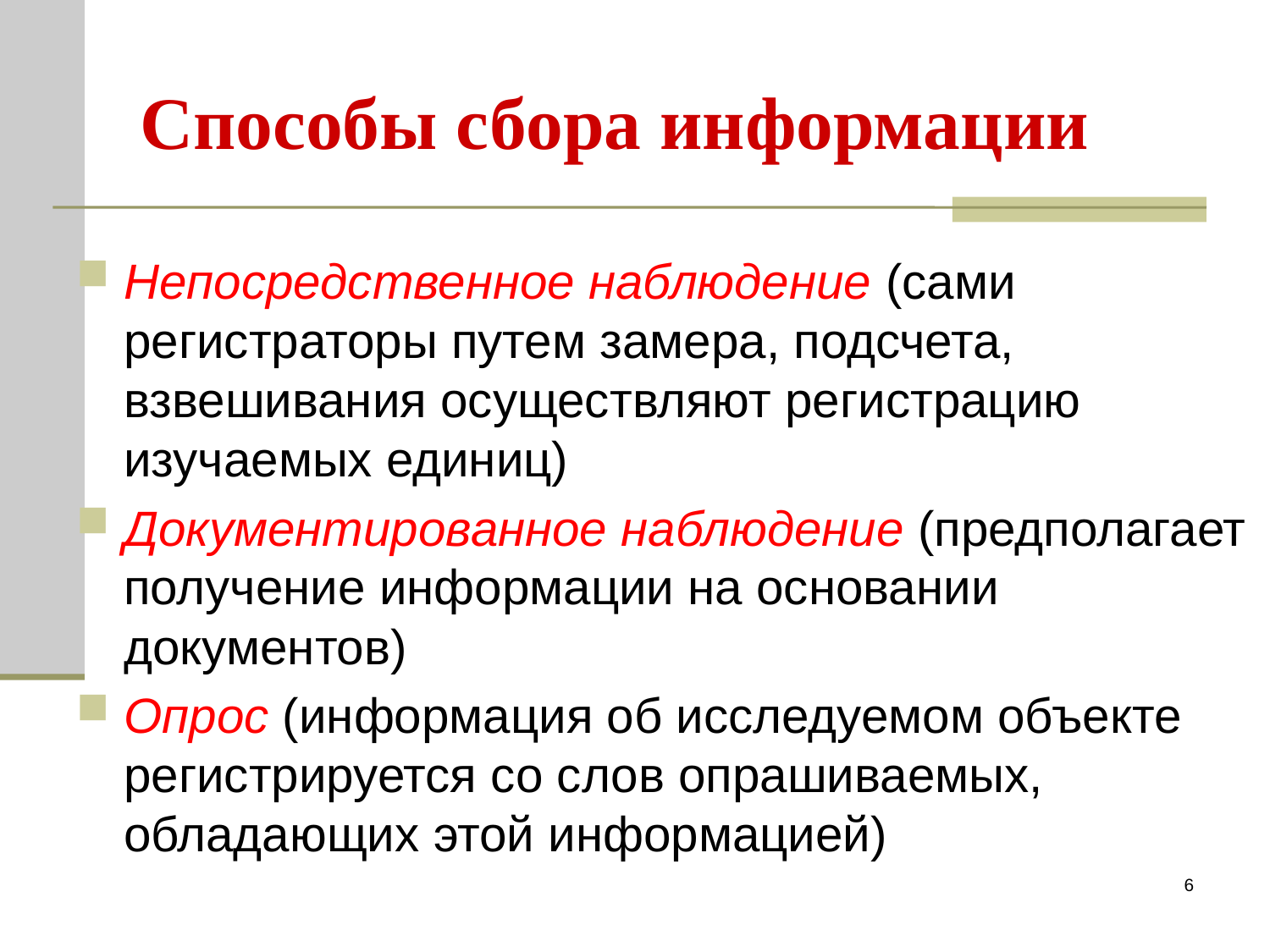

# Способы сбора информации
Непосредственное наблюдение (сами регистраторы путем замера, подсчета, взвешивания осуществляют регистрацию изучаемых единиц)
Документированное наблюдение (предполагает получение информации на основании документов)
Опрос (информация об исследуемом объекте регистрируется со слов опрашиваемых, обладающих этой информацией)

6